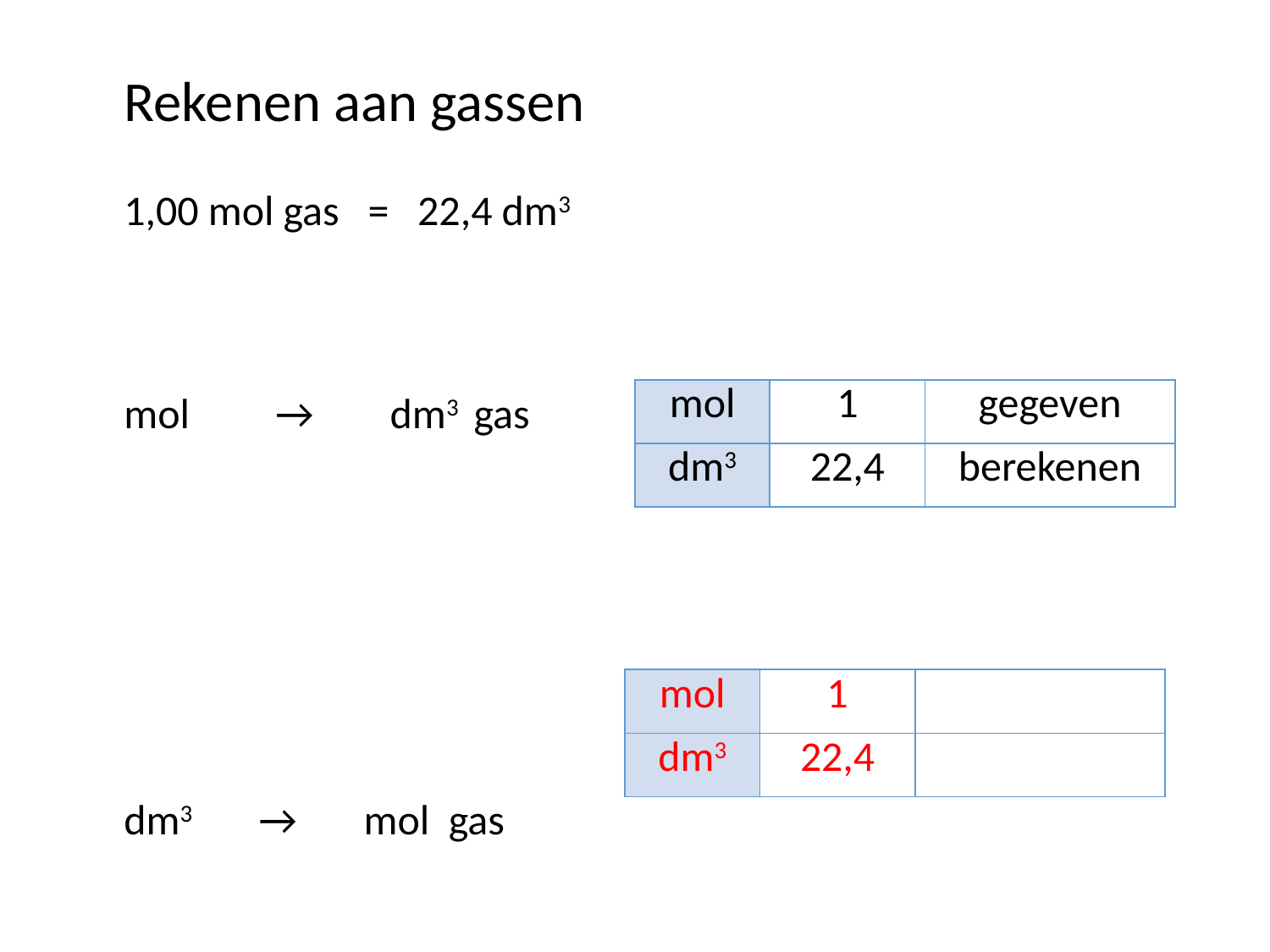

Rekenen aan gassen

1,00 mol gas   =   22,4 dm3

mol         →        dm3  gas

dm3            →       mol  gas

| mol | 1 | gegeven |
| --- | --- | --- |
| dm3 | 22,4 | berekenen |
| mol | 1 |  |
| --- | --- | --- |
| dm3 | 22,4 |  |